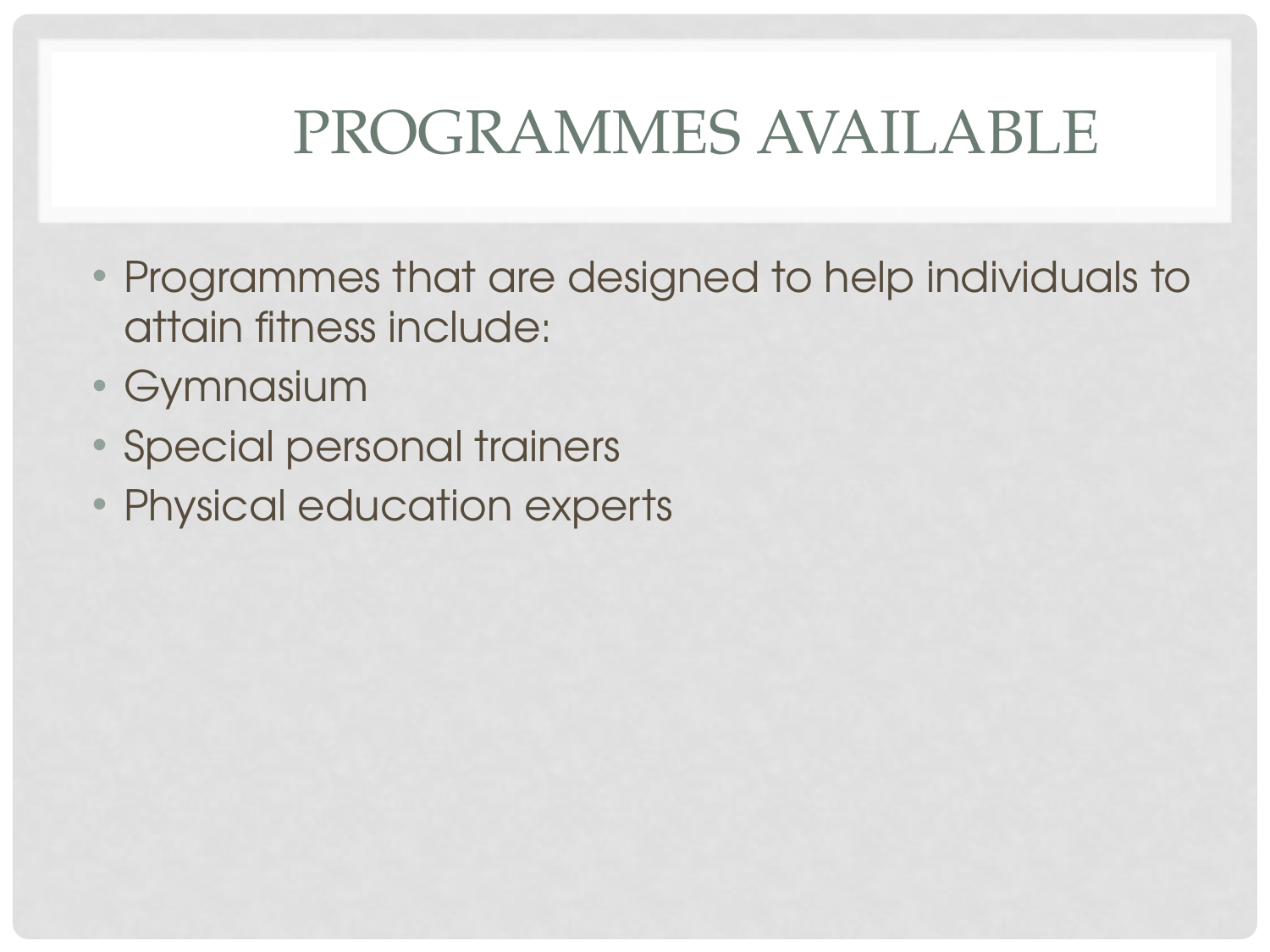

# Programmes available
Programmes that are designed to help individuals to attain fitness include:
Gymnasium
Special personal trainers
Physical education experts